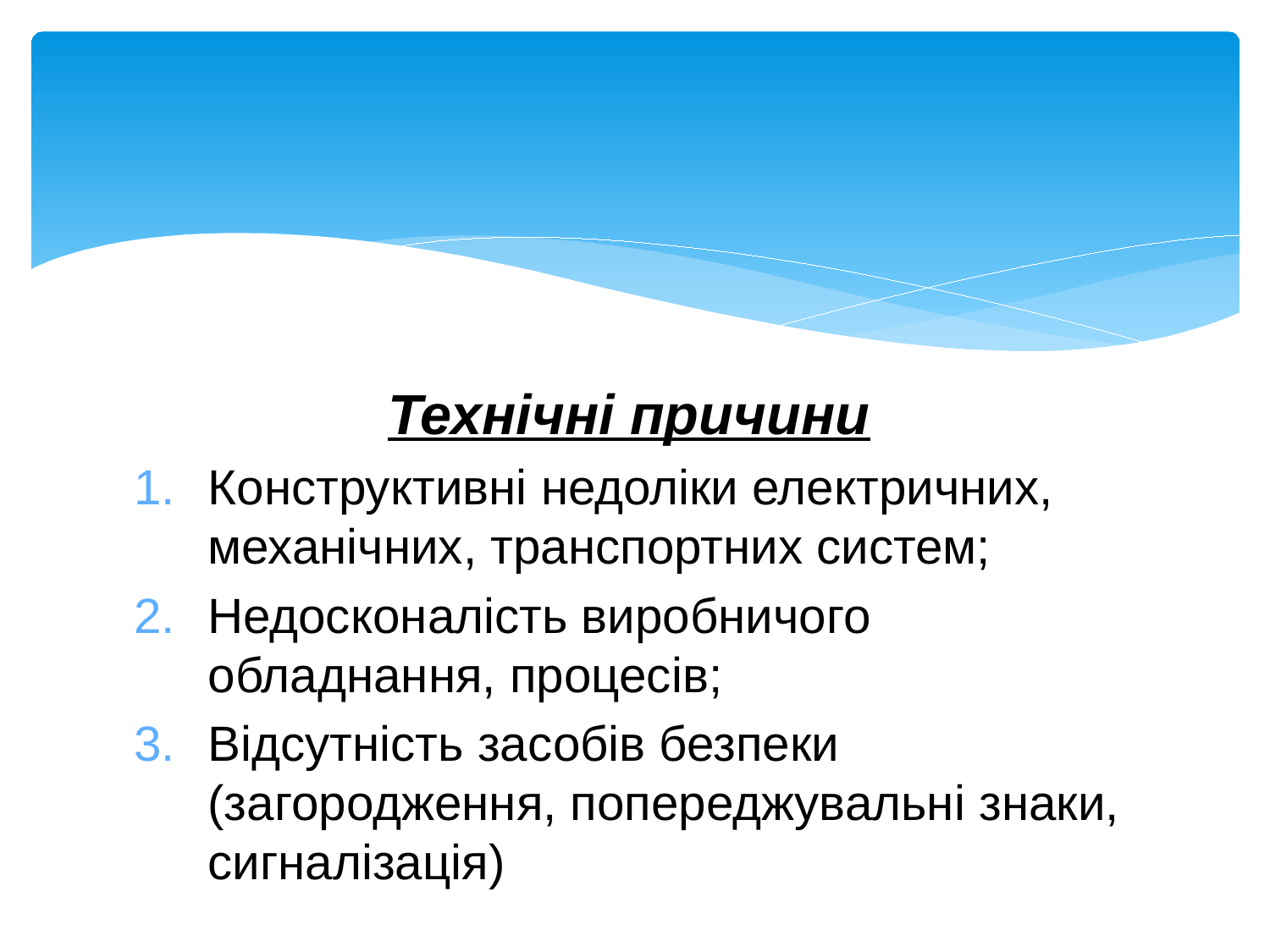

#
Технічні причини
Конструктивні недоліки електричних, механічних, транспортних систем;
Недосконалість виробничого обладнання, процесів;
Відсутність засобів безпеки (загородження, попереджувальні знаки, сигналізація)